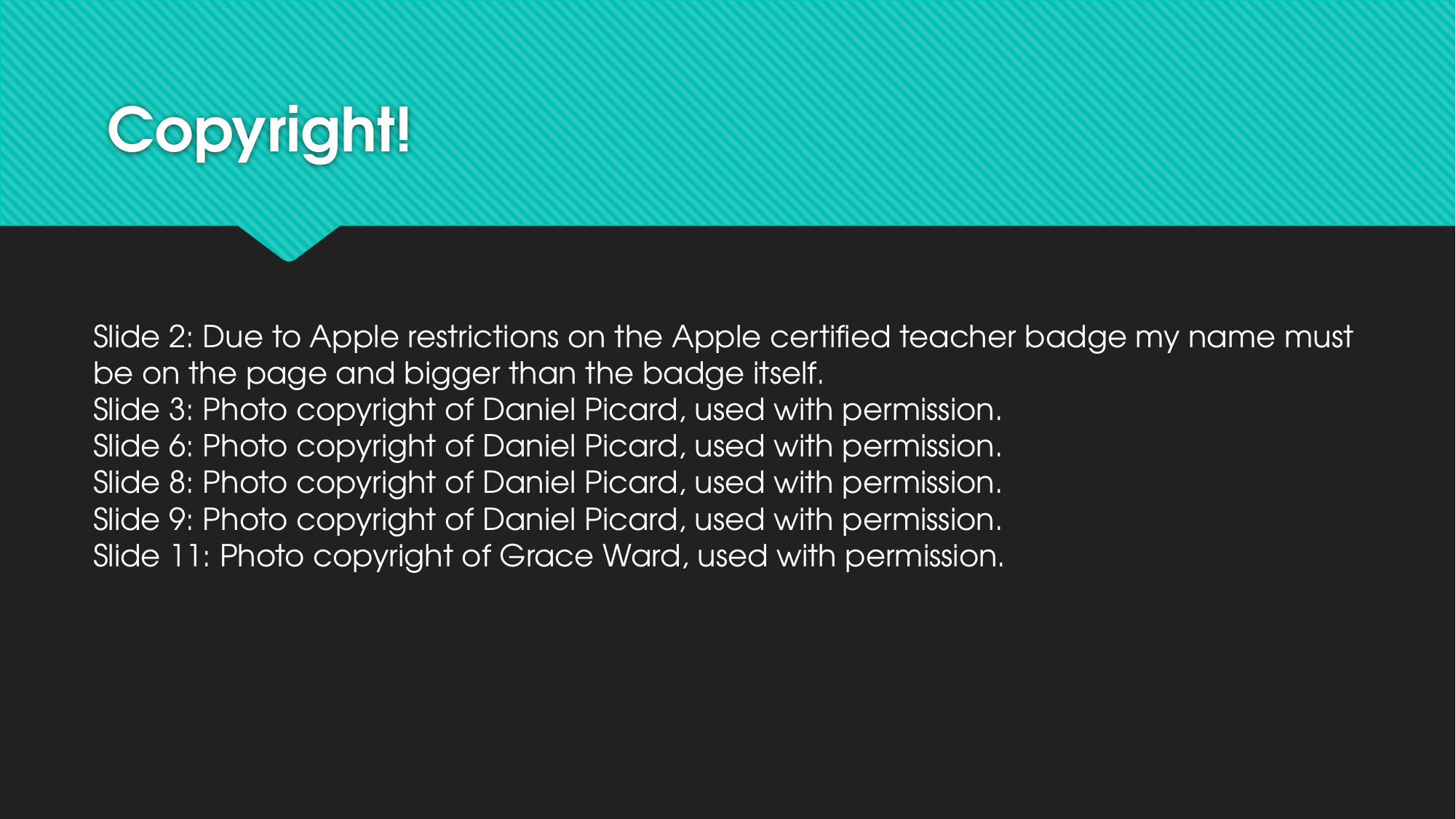

# Copyright!
Slide 2: Due to Apple restrictions on the Apple certified teacher badge my name must be on the page and bigger than the badge itself.
Slide 3: Photo copyright of Daniel Picard, used with permission.
Slide 6: Photo copyright of Daniel Picard, used with permission.
Slide 8: Photo copyright of Daniel Picard, used with permission.
Slide 9: Photo copyright of Daniel Picard, used with permission.
Slide 11: Photo copyright of Grace Ward, used with permission.